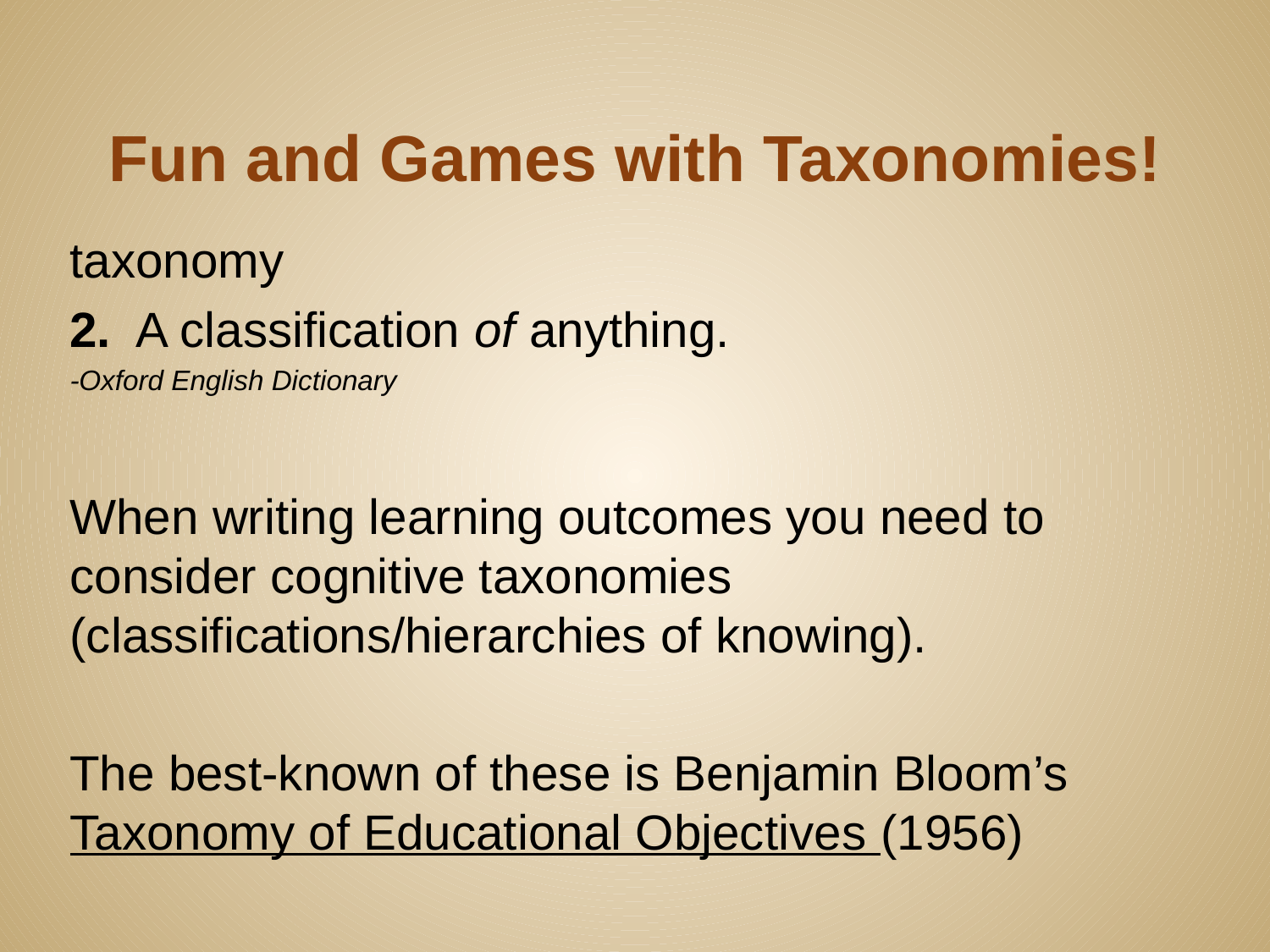

# Fun and Games with Taxonomies!
taxonomy
2.  A classification of anything.
-Oxford English Dictionary

When writing learning outcomes you need to consider cognitive taxonomies (classifications/hierarchies of knowing).

The best-known of these is Benjamin Bloom’s Taxonomy of Educational Objectives (1956)